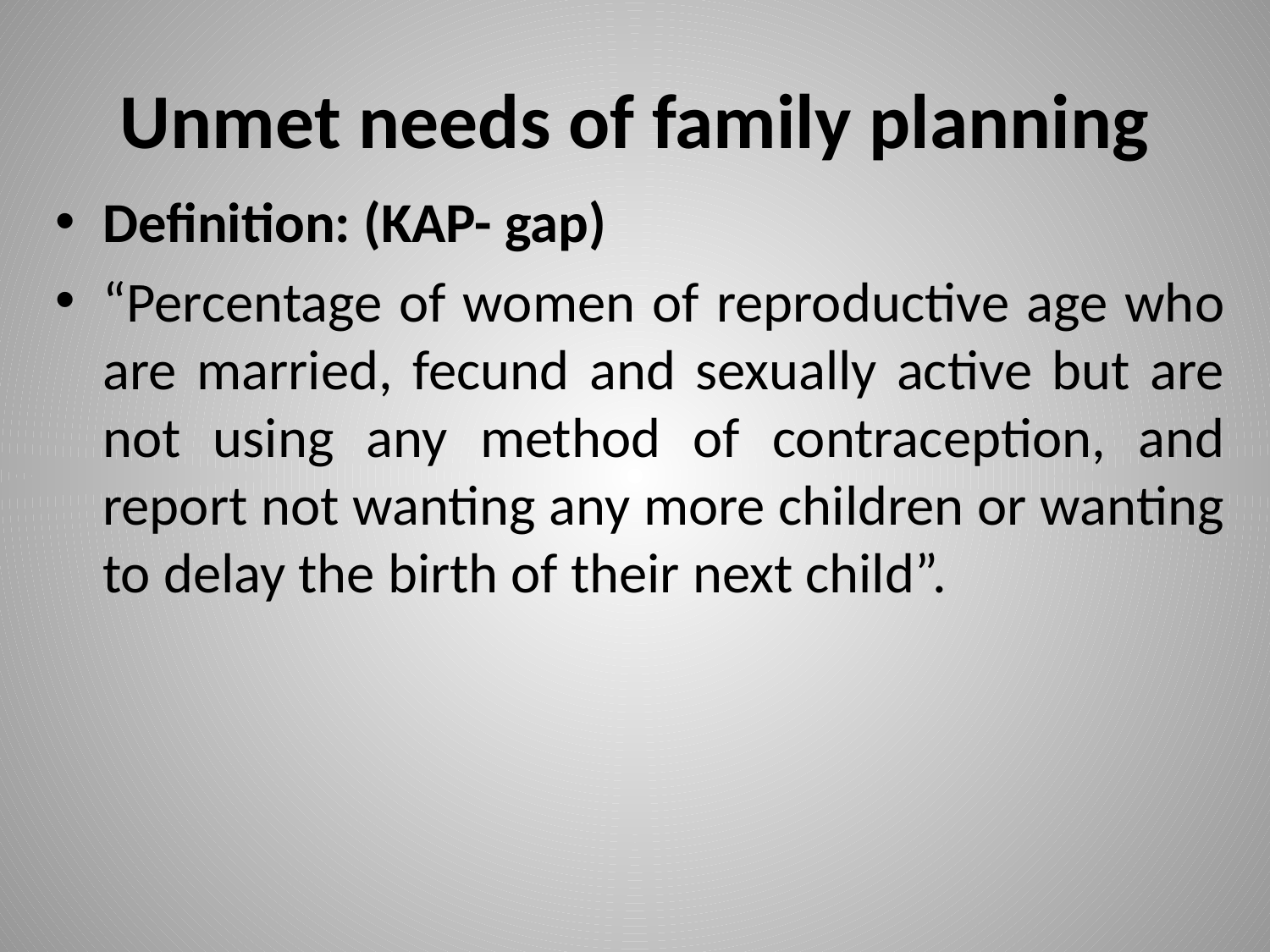

# Unmet needs of family planning
Definition: (KAP- gap)
“Percentage of women of reproductive age who are married, fecund and sexually active but are not using any method of contraception, and report not wanting any more children or wanting to delay the birth of their next child”.